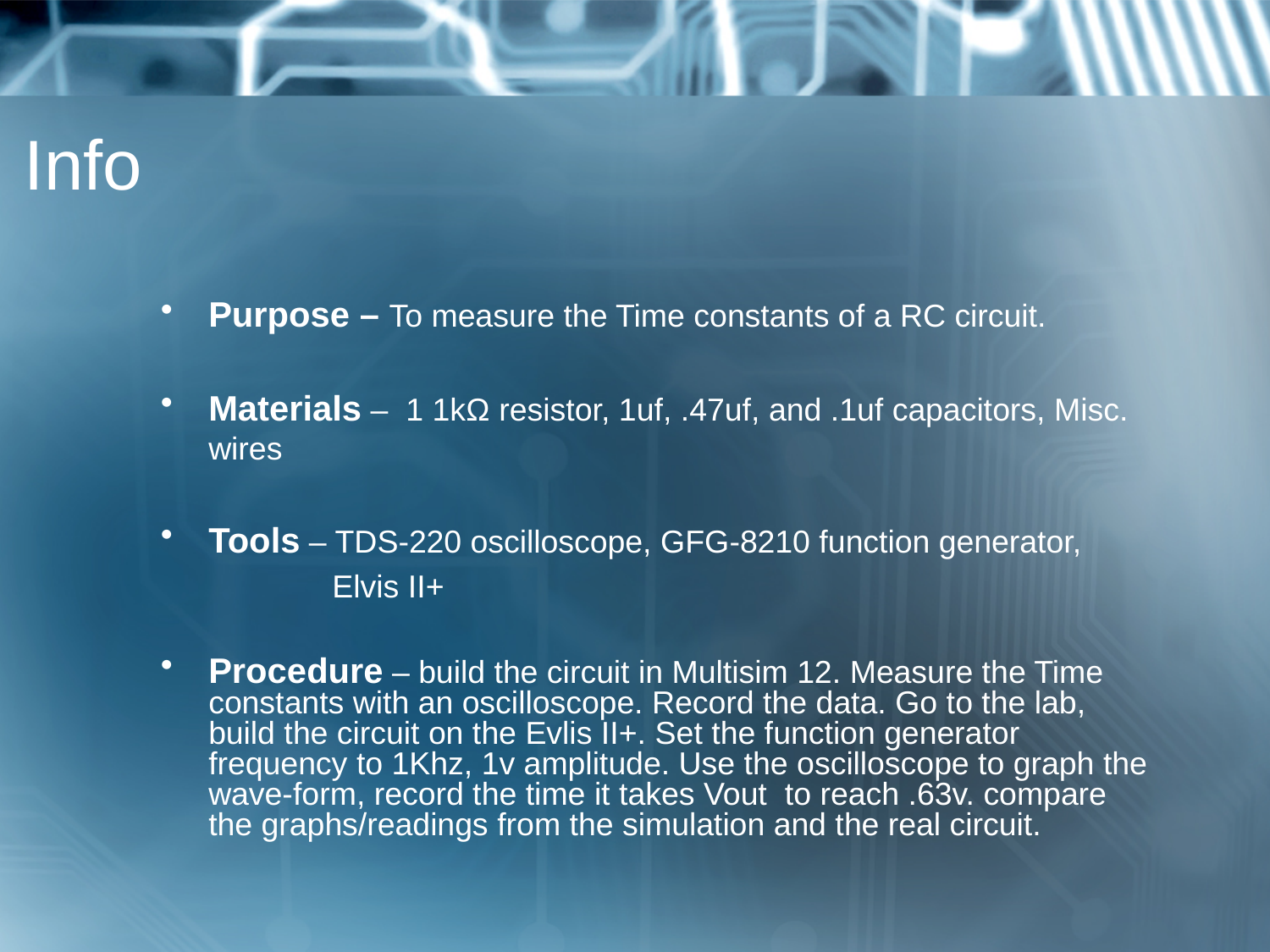

# Info
Purpose – To measure the Time constants of a RC circuit.

Materials –  1 1kΩ resistor, 1uf, .47uf, and .1uf capacitors, Misc. wires

Tools – TDS-220 oscilloscope, GFG-8210 function generator,
	     Elvis II+

Procedure – build the circuit in Multisim 12. Measure the Time constants with an oscilloscope. Record the data. Go to the lab, build the circuit on the Evlis II+. Set the function generator frequency to 1Khz, 1v amplitude. Use the oscilloscope to graph the wave-form, record the time it takes Vout  to reach .63v. compare the graphs/readings from the simulation and the real circuit.